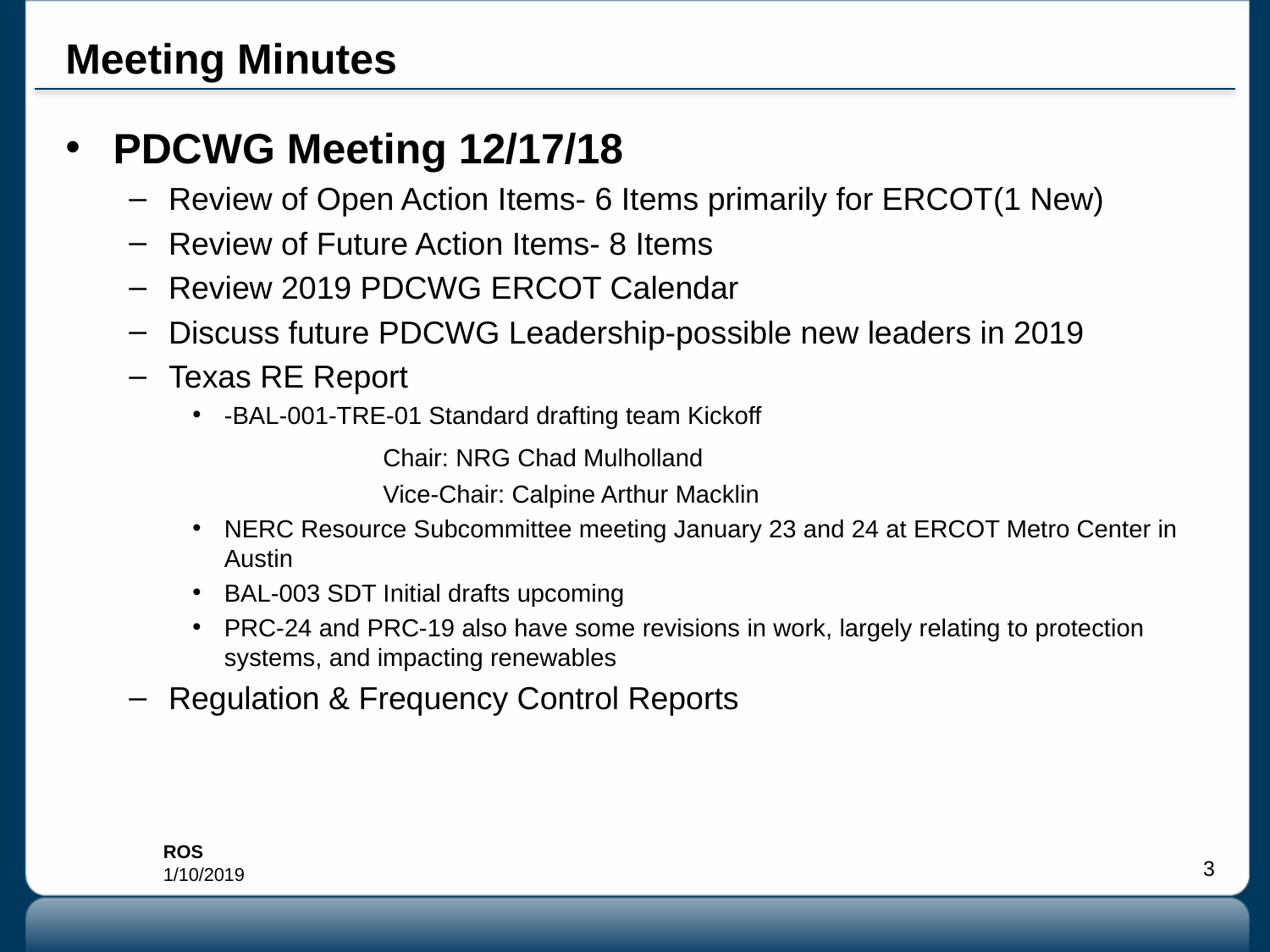

# Meeting Minutes
PDCWG Meeting 12/17/18
Review of Open Action Items- 6 Items primarily for ERCOT(1 New)
Review of Future Action Items- 8 Items
Review 2019 PDCWG ERCOT Calendar
Discuss future PDCWG Leadership-possible new leaders in 2019
Texas RE Report
-BAL-001-TRE-01 Standard drafting team Kickoff
		Chair: NRG Chad Mulholland
		Vice-Chair: Calpine Arthur Macklin
NERC Resource Subcommittee meeting January 23 and 24 at ERCOT Metro Center in Austin
BAL-003 SDT Initial drafts upcoming
PRC-24 and PRC-19 also have some revisions in work, largely relating to protection systems, and impacting renewables
Regulation & Frequency Control Reports